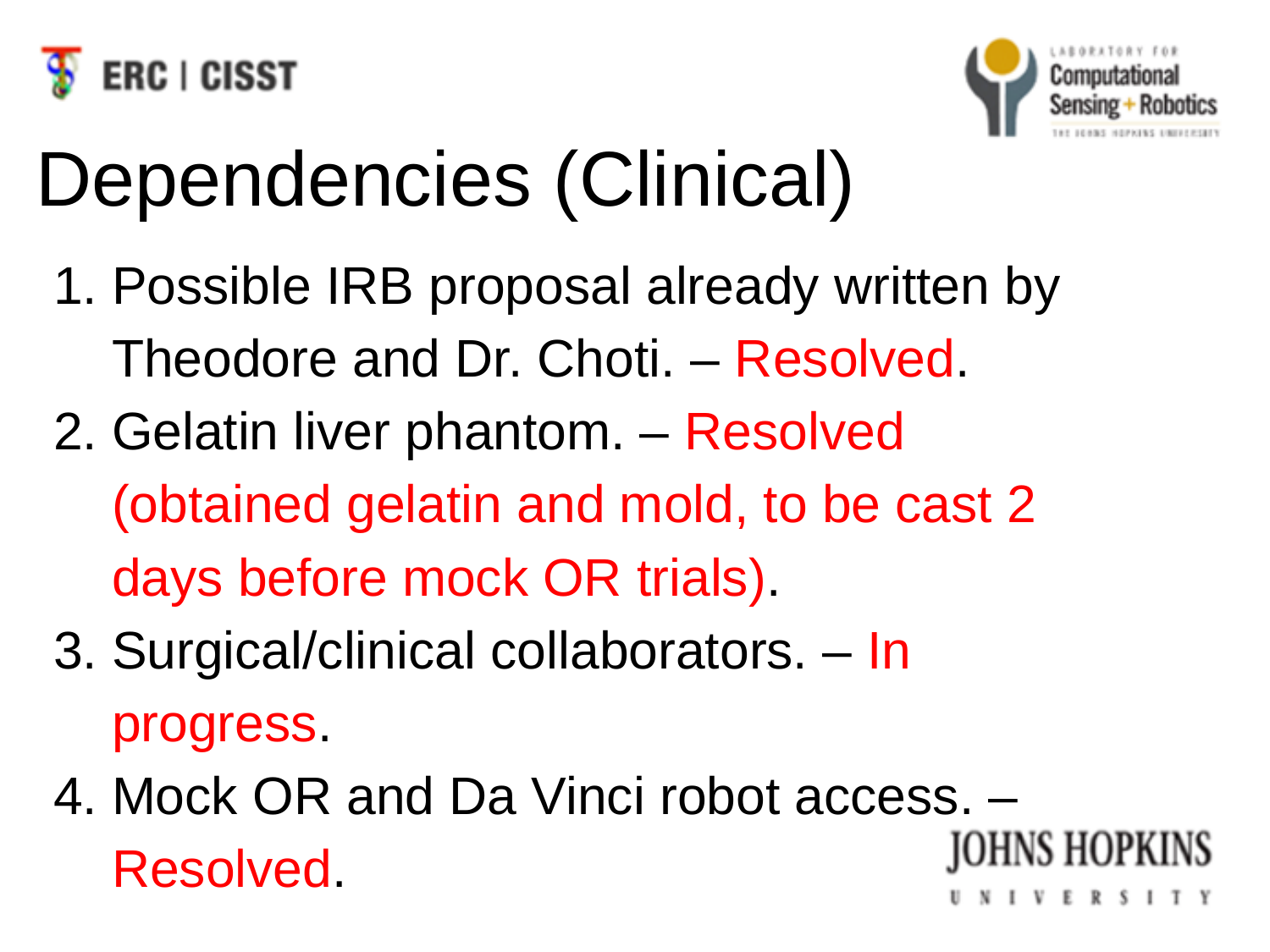

Dependencies (Clinical)
Possible IRB proposal already written by Theodore and Dr. Choti. – Resolved.
Gelatin liver phantom. – Resolved (obtained gelatin and mold, to be cast 2 days before mock OR trials).
Surgical/clinical collaborators. – In progress.
Mock OR and Da Vinci robot access. – Resolved.